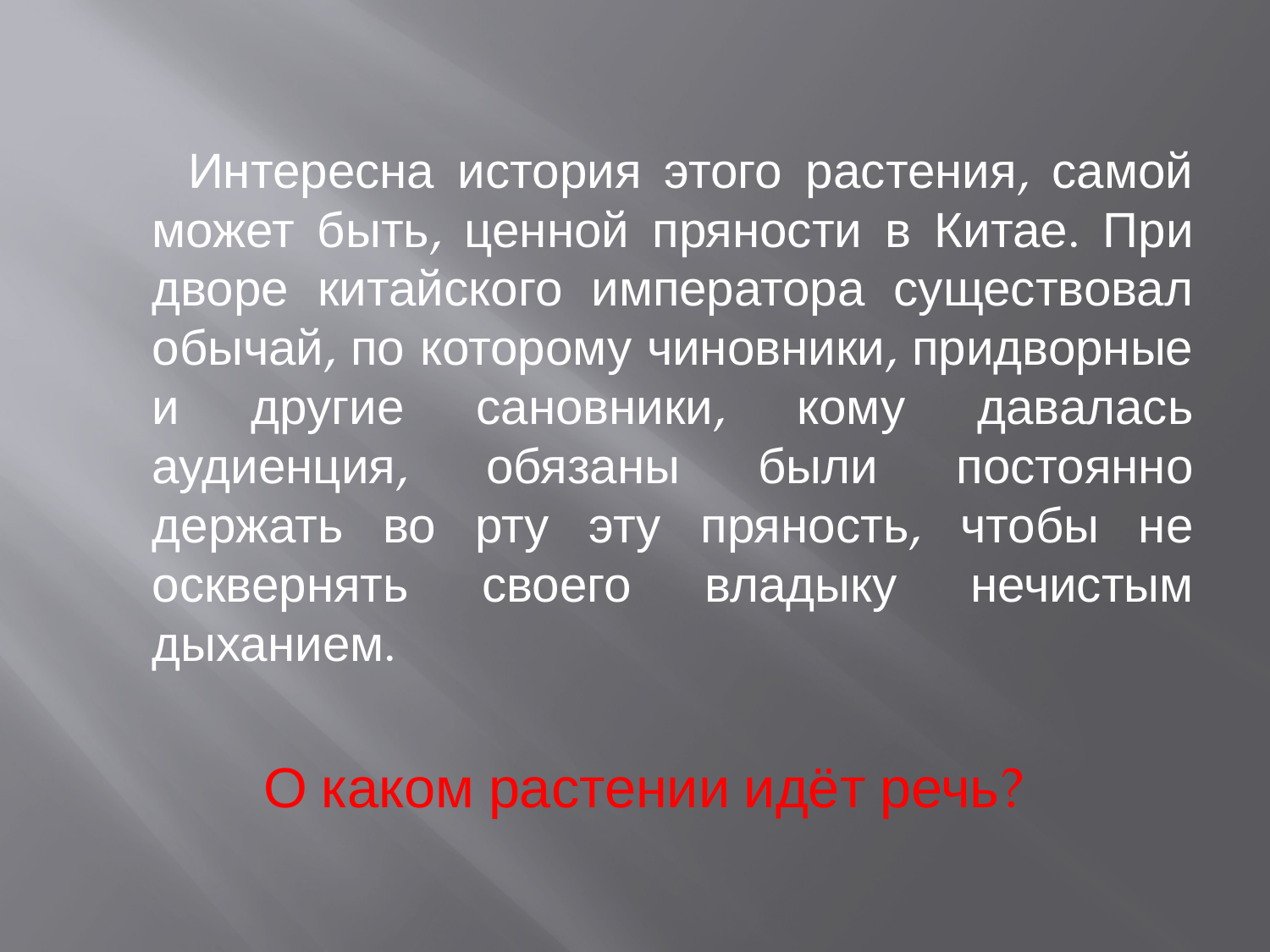

Интересна история этого растения, самой может быть, ценной пряности в Китае. При дворе китайского императора существовал обычай, по которому чиновники, придворные и другие сановники, кому давалась аудиенция, обязаны были постоянно держать во рту эту пряность, чтобы не осквернять своего владыку нечистым дыханием.

О каком растении идёт речь?